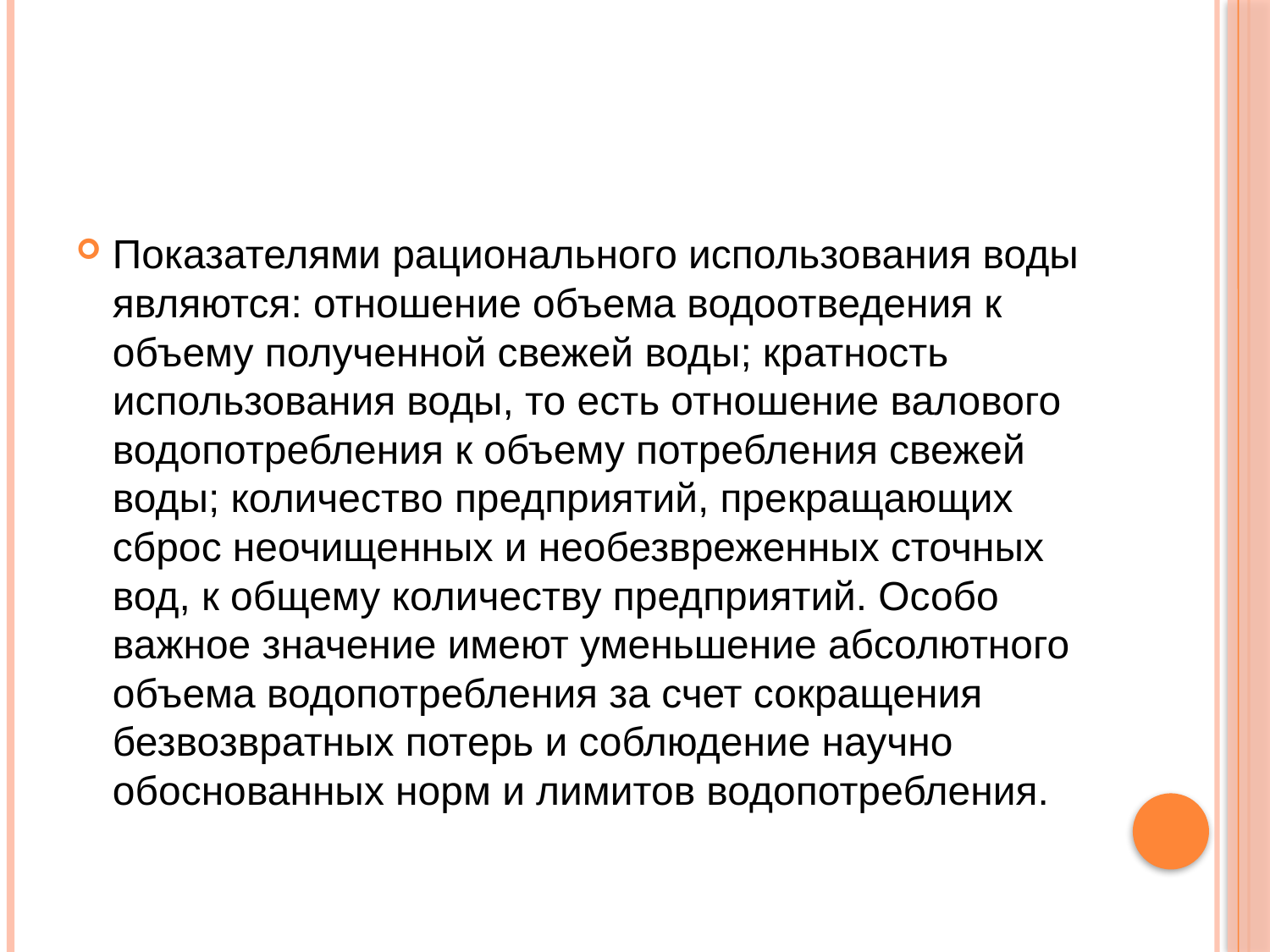

#
Показателями рационального использования воды являются: отношение объема водоотведения к объему полученной свежей воды; кратность использования воды, то есть отношение валового водопотребления к объему потребления свежей воды; количество предприятий, прекращающих сброс неочищенных и необезвреженных сточных вод, к общему количеству предприятий. Особо важное значение имеют уменьшение абсолютного объема водопотребления за счет сокращения безвозвратных потерь и соблюдение научно обоснованных норм и лимитов водопотребления.